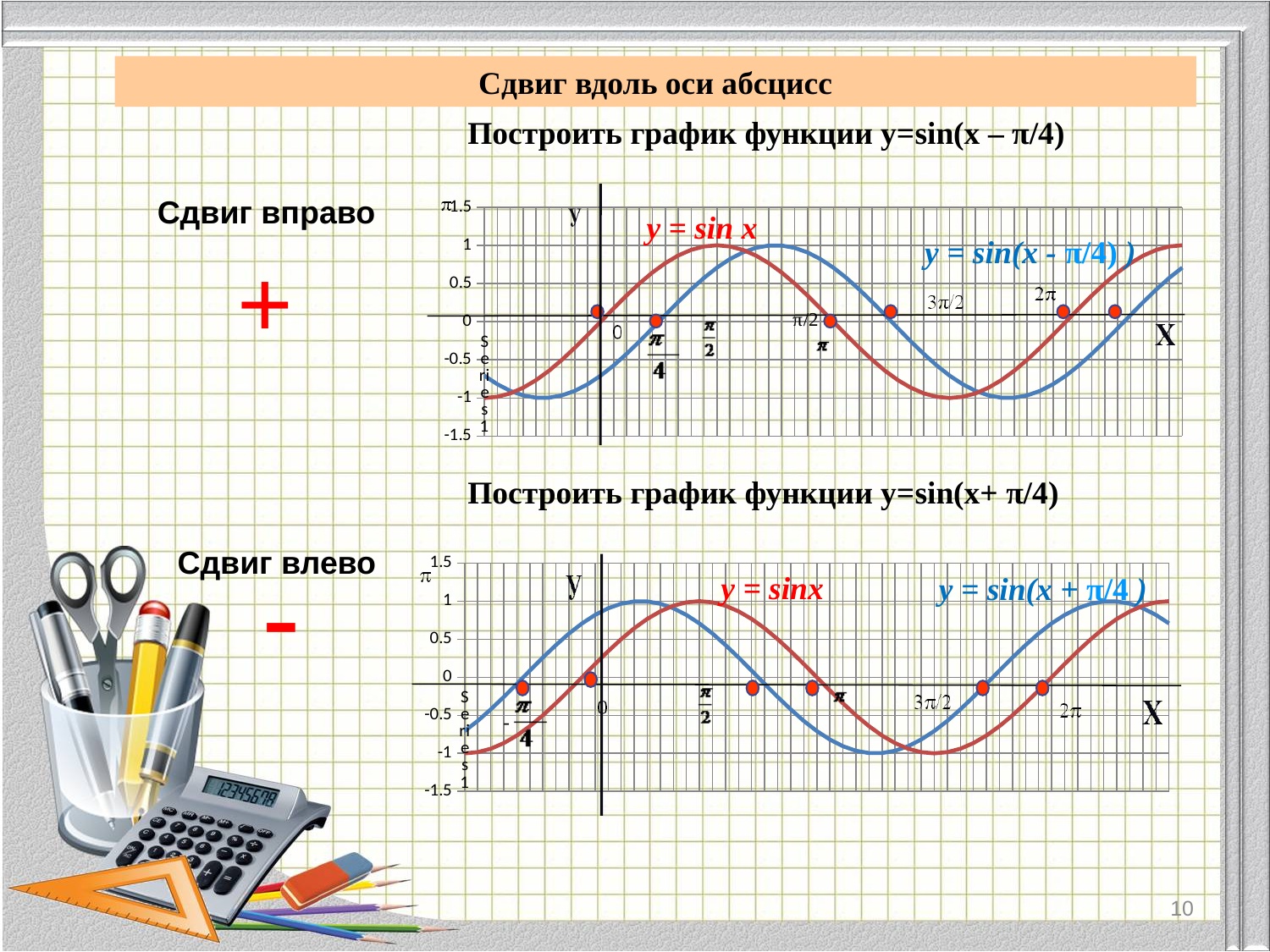

Сдвиг вдоль оси абсцисс
Построить график функции у=sin(х – π/4)

### Chart

| Category |  |  |
|---|---|---|
|  | -0.7071067811865476 | -1.0 |
|  | -0.8191520442889917 | -0.9848077530122076 |
|  | -0.906307787036644 | -0.9396926207859083 |
|  | -0.9659258262890792 | -0.8660254037844437 |
|  | -0.9961946980917455 | -0.7660444431189869 |
|  | -0.9961946980917455 | -0.6427876096865444 |
|  | -0.9659258262890789 | -0.5 |
|  | -0.906307787036644 | -0.34202014332567227 |
|  | -0.8191520442889918 | -0.17364817766693041 |
|  | -0.7071067811865475 | 0.0 |
|  | -0.573576436351046 | 0.17364817766693041 |
|  | -0.42261826174070316 | 0.34202014332567227 |
|  | -0.25881904510252085 | 0.5 |
|  | -0.08715574274765857 | 0.6427876096865444 |
|  | 0.08715574274765857 | 0.7660444431189869 |
|  | 0.2588190451025207 | 0.8660254037844437 |
|  | 0.42261826174070305 | 0.9396926207859083 |
|  | 0.573576436351046 | 0.9848077530122076 |
|  | 0.7071067811865475 | 1.0 |
|  | 0.8191520442889918 | 0.9848077530122076 |
|  | 0.906307787036644 | 0.9396926207859084 |
|  | 0.9659258262890789 | 0.8660254037844438 |
|  | 0.9961946980917455 | 0.7660444431189869 |
|  | 0.9961946980917455 | 0.6427876096865446 |
|  | 0.9659258262890792 | 0.5 |
|  | 0.906307787036644 | 0.34202014332567243 |
|  | 0.8191520442889917 | 0.17364817766693041 |
|  | 0.7071067811865476 | 1.2251484549086602e-16 |
|  | 0.5735764363510459 | -0.17364817766693091 |
|  | 0.42261826174070316 | -0.34202014332567227 |
|  | 0.2588190451025206 | -0.5000000000000001 |
|  | 0.08715574274765857 | -0.6427876096865444 |
|  | -0.08715574274765857 | -0.7660444431189869 |
|  | -0.25881904510252035 | -0.8660254037844435 |
|  | -0.4226182617407034 | -0.9396926207859084 |
|  | -0.5735764363510466 | -0.9848077530122076 |
|  | -0.7071067811865475 | -1.0 |
|  | -0.8191520442889917 | -0.9848077530122076 |
|  | -0.906307787036644 | -0.9396926207859083 |
|  | -0.9659258262890792 | -0.8660254037844437 |
|  | -0.9961946980917455 | -0.7660444431189871 |
|  | -0.9961946980917455 | -0.6427876096865448 |
|  | -0.9659258262890792 | -0.5000000000000004 |
|  | -0.906307787036644 | -0.34202014332567215 |
|  | -0.8191520442889918 | -0.17364817766693041 |
|  | -0.7071067811865476 | -2.450296909817309e-16 |
|  | -0.5735764363510466 | 0.17364817766692991 |
|  | -0.42261826174070294 | 0.34202014332567254 |
|  | -0.2588190451025207 | 0.5 |
|  | -0.08715574274765857 | 0.6427876096865442 |
|  | 0.08715574274765857 | 0.7660444431189866 |
|  | 0.2588190451025211 | 0.8660254037844439 |
|  | 0.42261826174070327 | 0.9396926207859084 |
|  | 0.573576436351046 | 0.9848077530122076 |
|  | 0.7071067811865466 | 1.0 |
y = sin x
y = sin(x - π/4) )
Сдвиг вправо
+
Построить график функции у=sin(х+ π/4)
Сдвиг влево
-

### Chart

| Category |  |  |
|---|---|---|
|  | -0.7071067811865475 | -1.0 |
|  | -0.573576436351046 | -0.9848077530122076 |
|  | -0.4226182617407029 | -0.9396926207859083 |
|  | -0.2588190451025207 | -0.8660254037844433 |
|  | -0.08715574274765857 | -0.7660444431189863 |
|  | 0.08715574274765857 | -0.6427876096865441 |
|  | 0.25881904510252085 | -0.5 |
|  | 0.42261826174070294 | -0.34202014332567204 |
|  | 0.573576436351046 | -0.17364817766693041 |
|  | 0.7071067811865475 | 0.0 |
|  | 0.8191520442889918 | 0.17364817766693041 |
|  | 0.9063077870366443 | 0.34202014332567204 |
|  | 0.9659258262890782 | 0.5 |
|  | 0.9961946980917455 | 0.6427876096865441 |
|  | 0.9961946980917455 | 0.7660444431189863 |
|  | 0.9659258262890785 | 0.8660254037844433 |
|  | 0.9063077870366443 | 0.9396926207859083 |
|  | 0.8191520442889917 | 0.9848077530122076 |
|  | 0.7071067811865476 | 1.0 |
|  | 0.5735764363510466 | 0.9848077530122076 |
|  | 0.42261826174070294 | 0.9396926207859084 |
|  | 0.258819045102521 | 0.8660254037844435 |
|  | 0.08715574274765857 | 0.7660444431189863 |
|  | -0.08715574274765857 | 0.6427876096865442 |
|  | -0.25881904510252085 | 0.5 |
|  | -0.42261826174070277 | 0.34202014332567227 |
|  | -0.5735764363510466 | 0.17364817766693041 |
|  | -0.7071067811865475 | 1.2251484549086577e-16 |
|  | -0.8191520442889921 | -0.17364817766693091 |
|  | -0.9063077870366443 | -0.34202014332567204 |
|  | -0.9659258262890785 | -0.5000000000000001 |
|  | -0.9961946980917455 | -0.6427876096865441 |
|  | -0.9961946980917455 | -0.7660444431189863 |
|  | -0.9659258262890785 | -0.8660254037844431 |
|  | -0.9063077870366443 | -0.9396926207859084 |
|  | -0.8191520442889918 | -0.9848077530122076 |
|  | -0.7071067811865476 | -1.0 |
|  | -0.5735764363510466 | -0.9848077530122076 |
|  | -0.42261826174070277 | -0.9396926207859083 |
|  | -0.2588190451025207 | -0.8660254037844433 |
|  | -0.08715574274765857 | -0.7660444431189866 |
|  | 0.08715574274765857 | -0.6427876096865444 |
|  | 0.2588190451025203 | -0.5000000000000004 |
|  | 0.42261826174070305 | -0.34202014332567193 |
|  | 0.573576436351046 | -0.17364817766693041 |
|  | 0.7071067811865466 | -2.450296909817305e-16 |
|  | 0.8191520442889917 | 0.17364817766692991 |
|  | 0.9063077870366443 | 0.3420201433256724 |
|  | 0.9659258262890785 | 0.5 |
|  | 0.9961946980917455 | 0.642787609686544 |
|  | 0.9961946980917455 | 0.7660444431189861 |
|  | 0.9659258262890785 | 0.8660254037844437 |
|  | 0.9063077870366446 | 0.9396926207859084 |
|  | 0.8191520442889924 | 0.9848077530122076 |
|  | 0.7071067811865476 | 1.0 |
y = sinx
y = sin(x + π/4 )
10